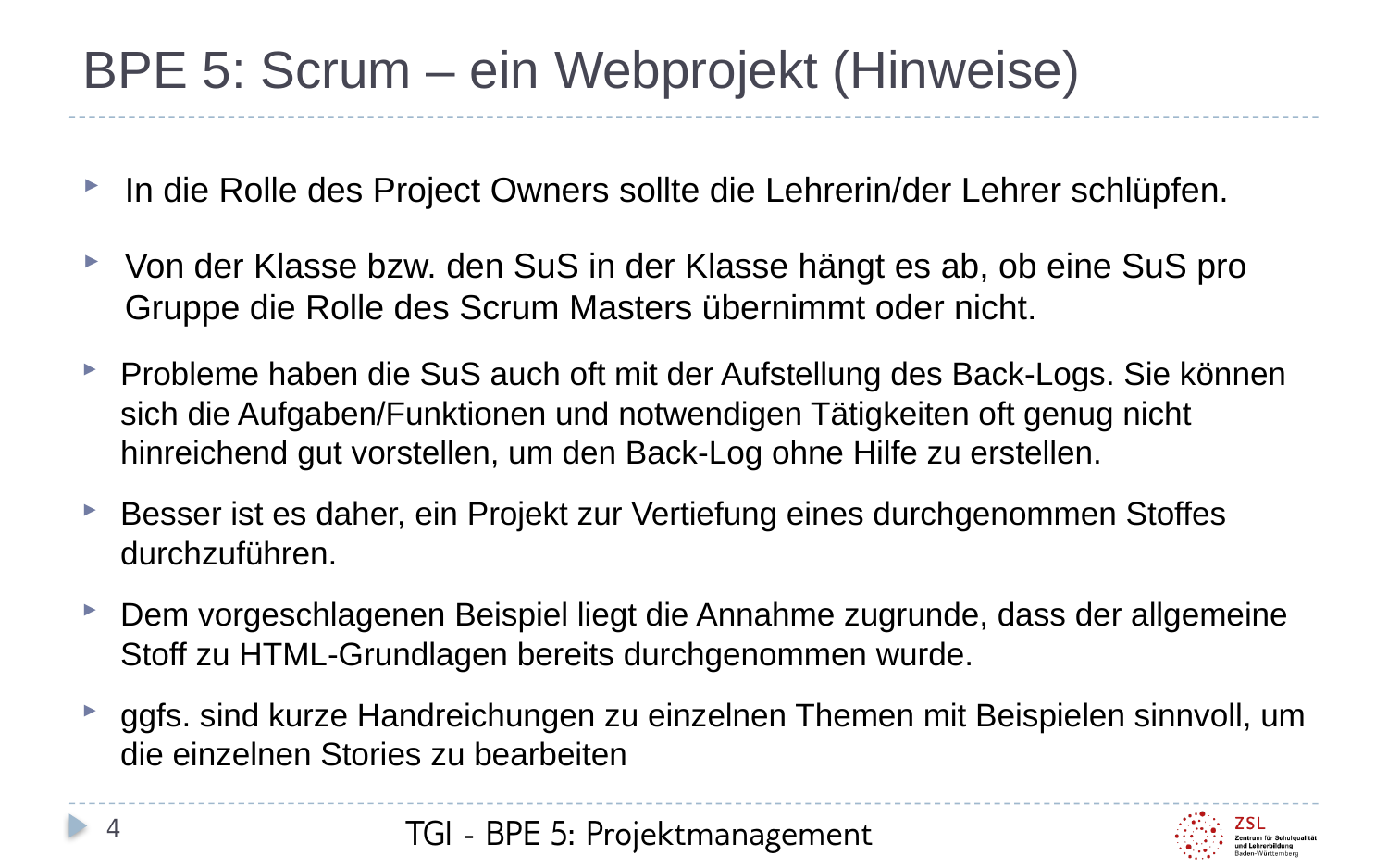

# BPE 5: Scrum – ein Webprojekt (Hinweise)
In die Rolle des Project Owners sollte die Lehrerin/der Lehrer schlüpfen.
Von der Klasse bzw. den SuS in der Klasse hängt es ab, ob eine SuS pro Gruppe die Rolle des Scrum Masters übernimmt oder nicht.
Probleme haben die SuS auch oft mit der Aufstellung des Back-Logs. Sie können sich die Aufgaben/Funktionen und notwendigen Tätigkeiten oft genug nicht hinreichend gut vorstellen, um den Back-Log ohne Hilfe zu erstellen.
Besser ist es daher, ein Projekt zur Vertiefung eines durchgenommen Stoffes durchzuführen.
Dem vorgeschlagenen Beispiel liegt die Annahme zugrunde, dass der allgemeine Stoff zu HTML-Grundlagen bereits durchgenommen wurde.
ggfs. sind kurze Handreichungen zu einzelnen Themen mit Beispielen sinnvoll, um die einzelnen Stories zu bearbeiten
TGI - BPE 5: Projektmanagement
4